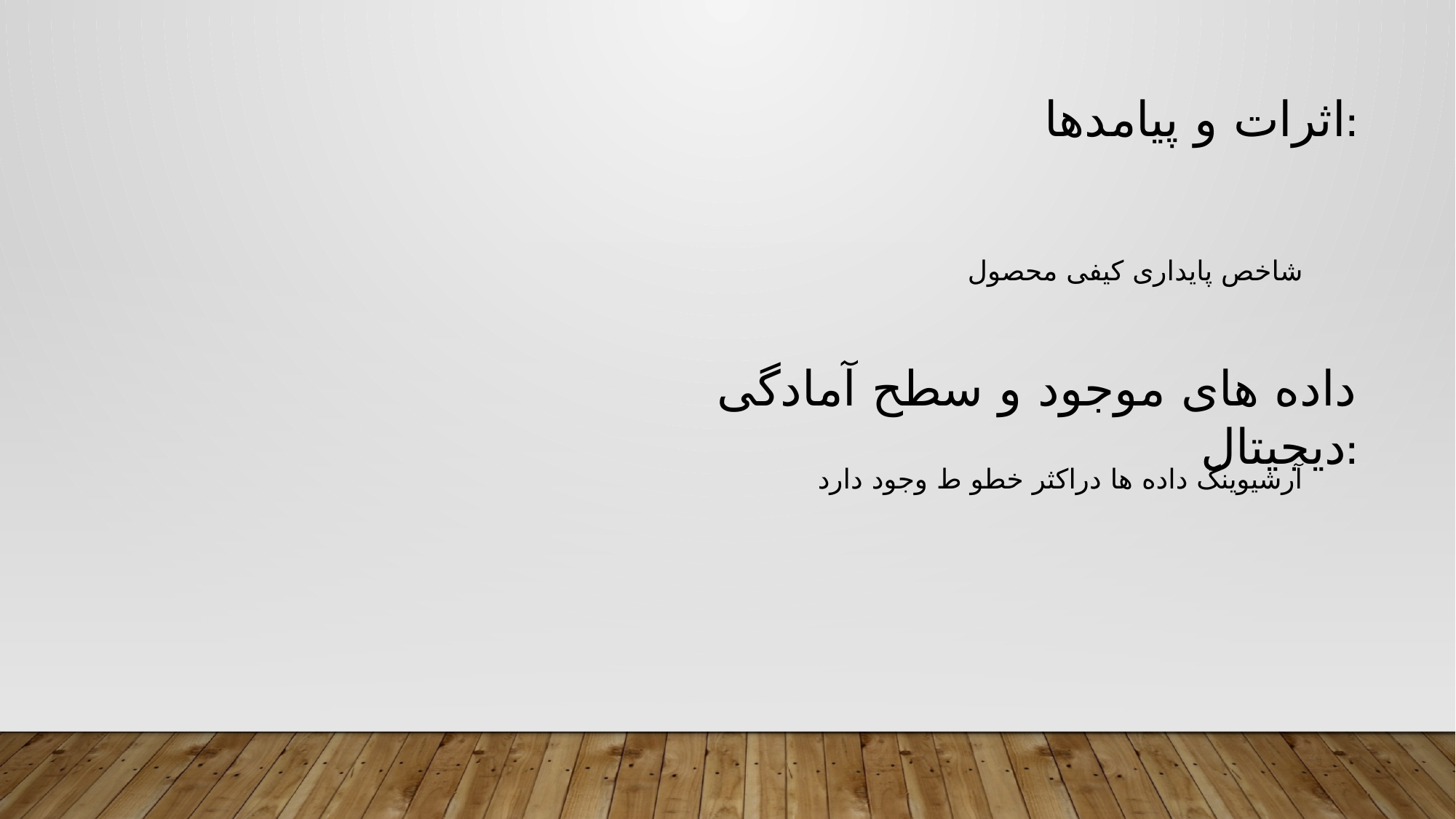

اثرات و پیامدها:
شاخص پایداری کیفی محصول
داده های موجود و سطح آمادگی دیجیتال:
آرشیوینگ داده ها دراکثر خطو ط وجود دارد